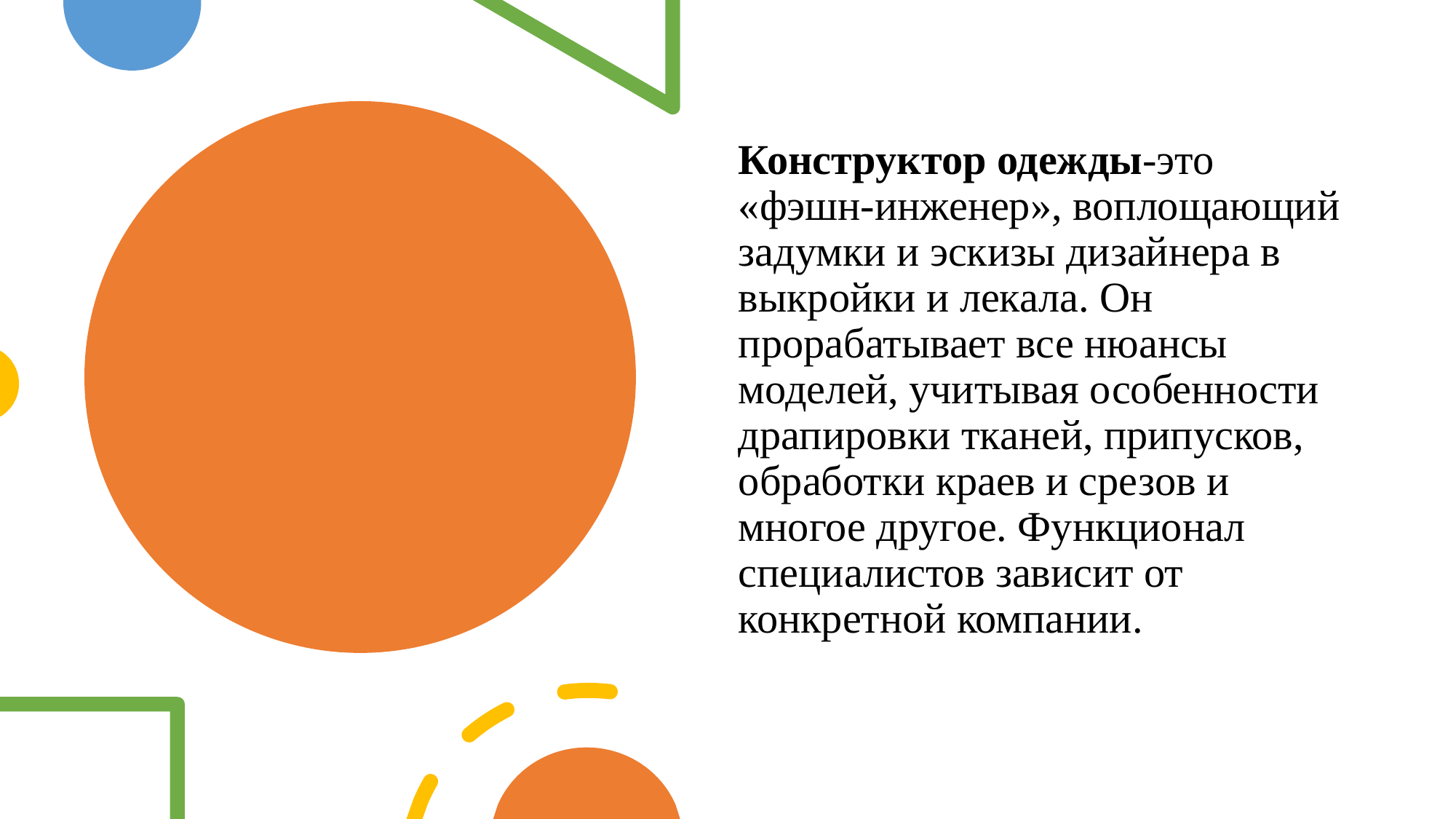

Конструктор одежды-это «фэшн-инженер», воплощающий задумки и эскизы дизайнера в выкройки и лекала. Он прорабатывает все нюансы моделей, учитывая особенности драпировки тканей, припусков, обработки краев и срезов и многое другое. Функционал специалистов зависит от конкретной компании.